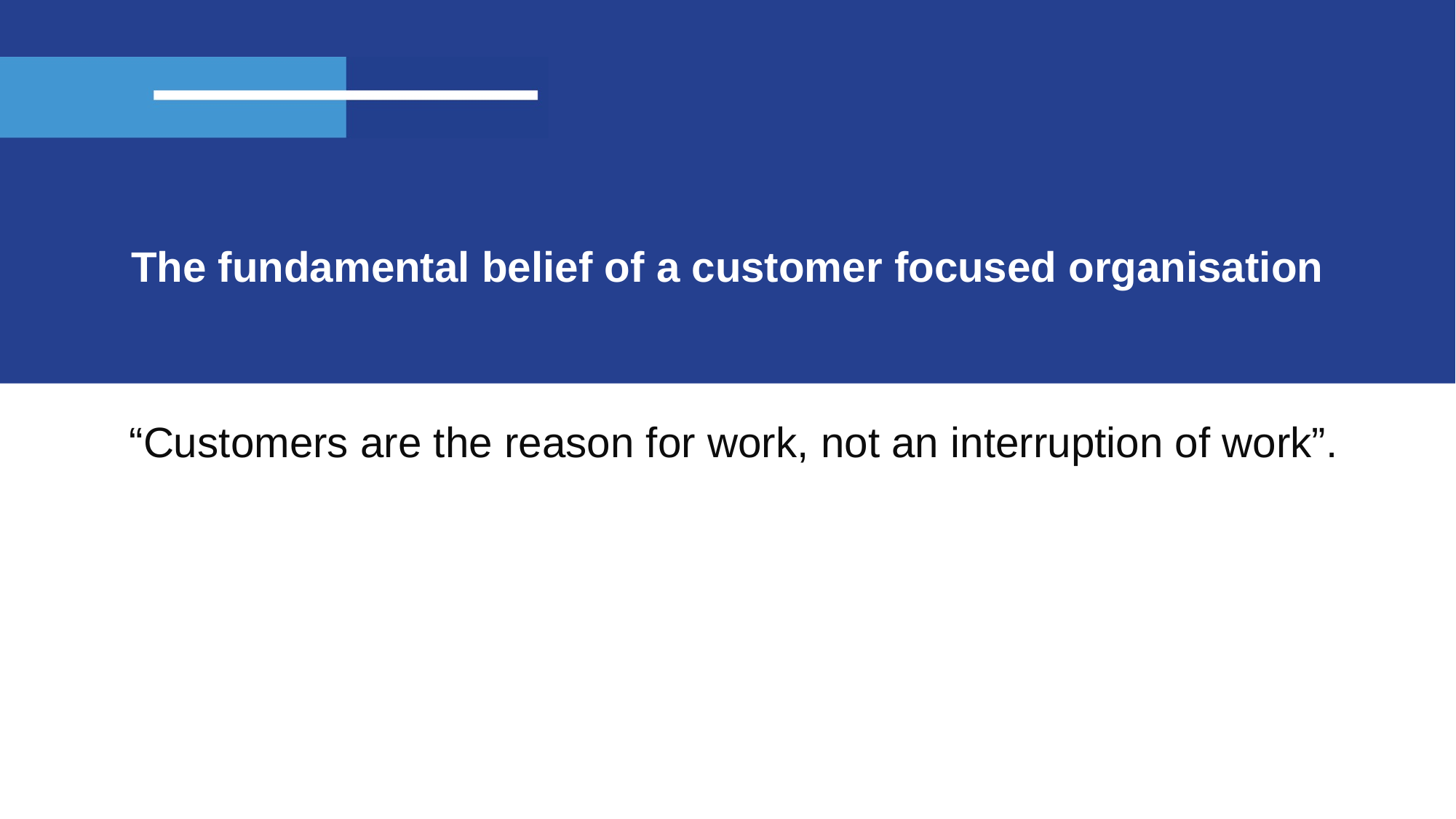

# The fundamental belief of a customer focused organisation
 “Customers are the reason for work, not an interruption of work”.